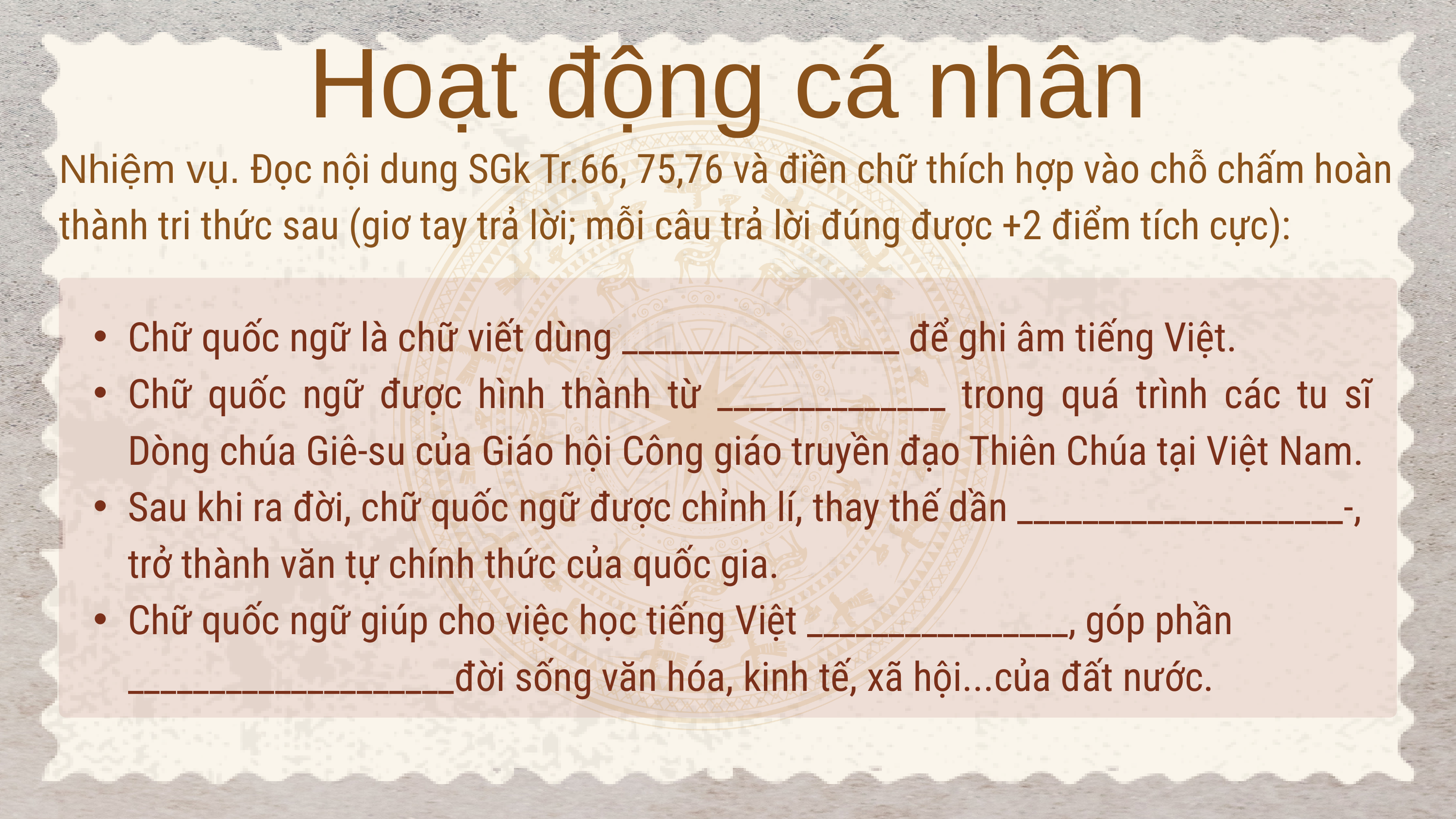

Hoạt động cá nhân

Nhiệm vụ. Đọc nội dung SGk Tr.66, 75,76 và điền chữ thích hợp vào chỗ chấm hoàn thành tri thức sau (giơ tay trả lời; mỗi câu trả lời đúng được +2 điểm tích cực):

Chữ quốc ngữ là chữ viết dùng _________________ để ghi âm tiếng Việt.
Chữ quốc ngữ được hình thành từ ______________ trong quá trình các tu sĩ Dòng chúa Giê-su của Giáo hội Công giáo truyền đạo Thiên Chúa tại Việt Nam.
Sau khi ra đời, chữ quốc ngữ được chỉnh lí, thay thế dần ____________________-, trở thành văn tự chính thức của quốc gia.
Chữ quốc ngữ giúp cho việc học tiếng Việt ________________, góp phần ____________________đời sống văn hóa, kinh tế, xã hội...của đất nước.